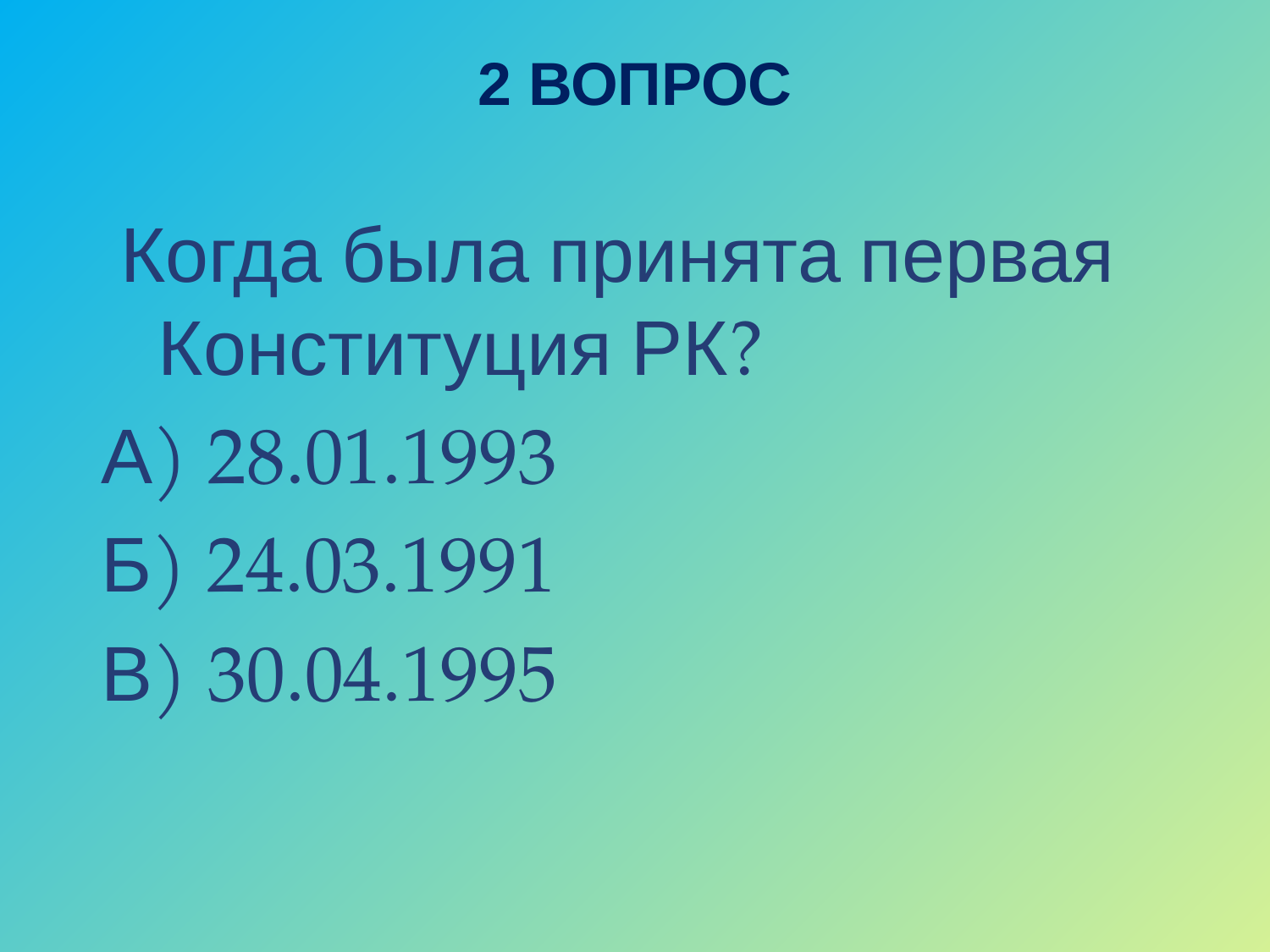

# 2 ВОПРОС
 Когда была принята первая Конституция РК?
А) 28.01.1993
Б) 24.03.1991
В) 30.04.1995